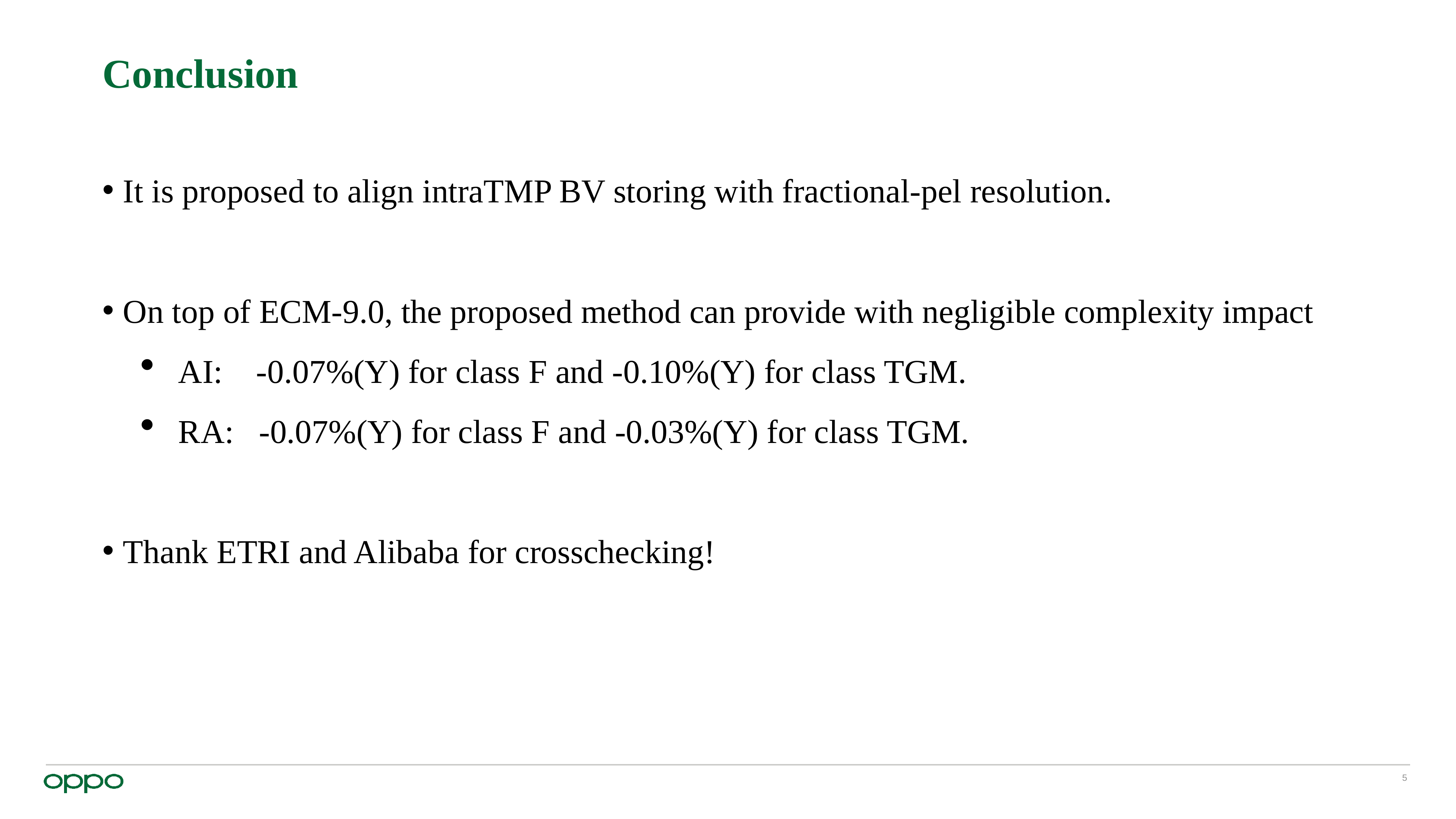

# Conclusion

It is proposed to align intraTMP BV storing with fractional-pel resolution.

On top of ECM-9.0, the proposed method can provide with negligible complexity impact
AI:    -0.07%(Y) for class F and -0.10%(Y) for class TGM.
RA:   -0.07%(Y) for class F and -0.03%(Y) for class TGM.

Thank ETRI and Alibaba for crosschecking!